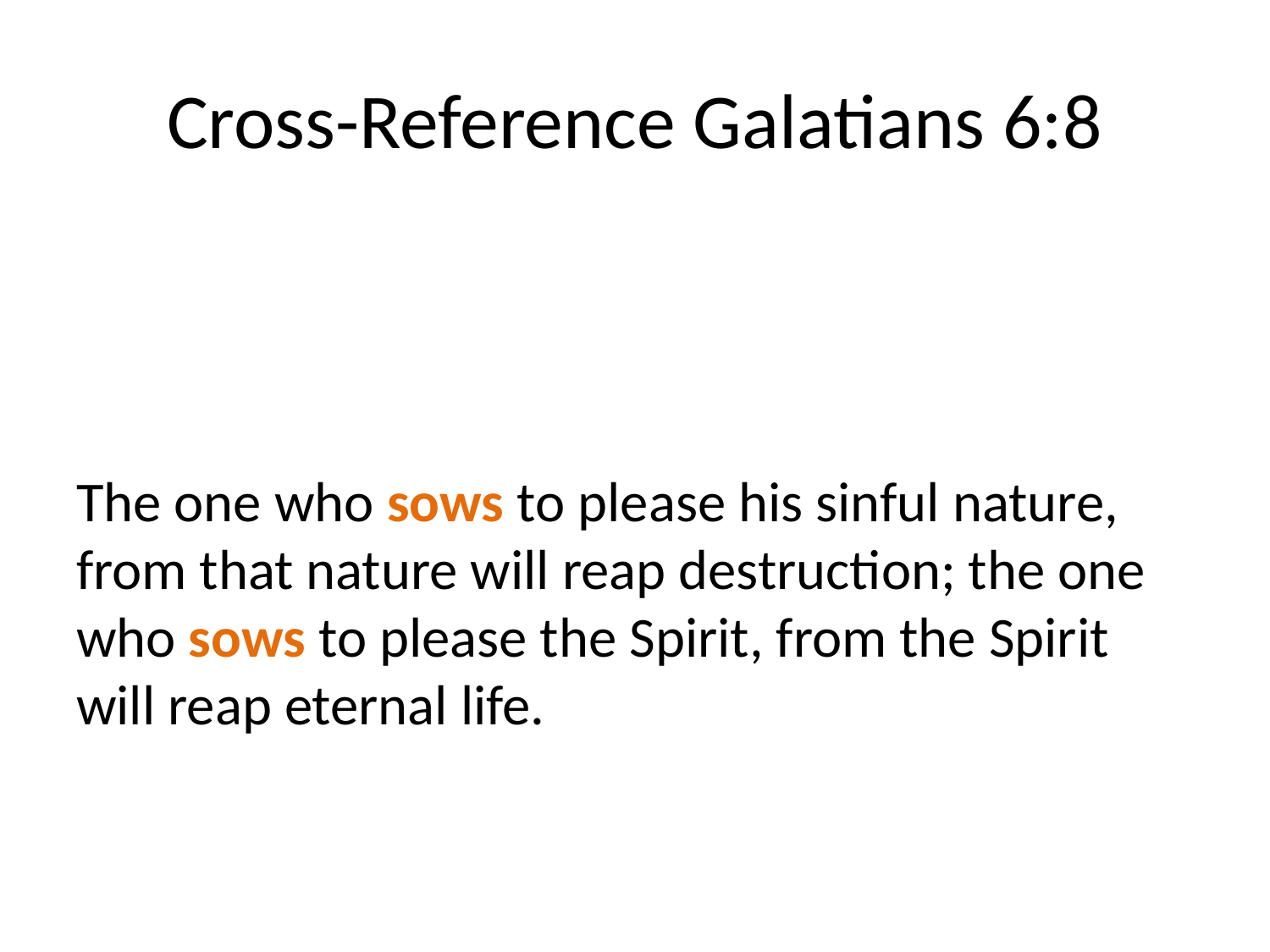

# Cross-Reference Galatians 6:8

The one who sows to please his sinful nature, from that nature will reap destruction; the one who sows to please the Spirit, from the Spirit will reap eternal life.